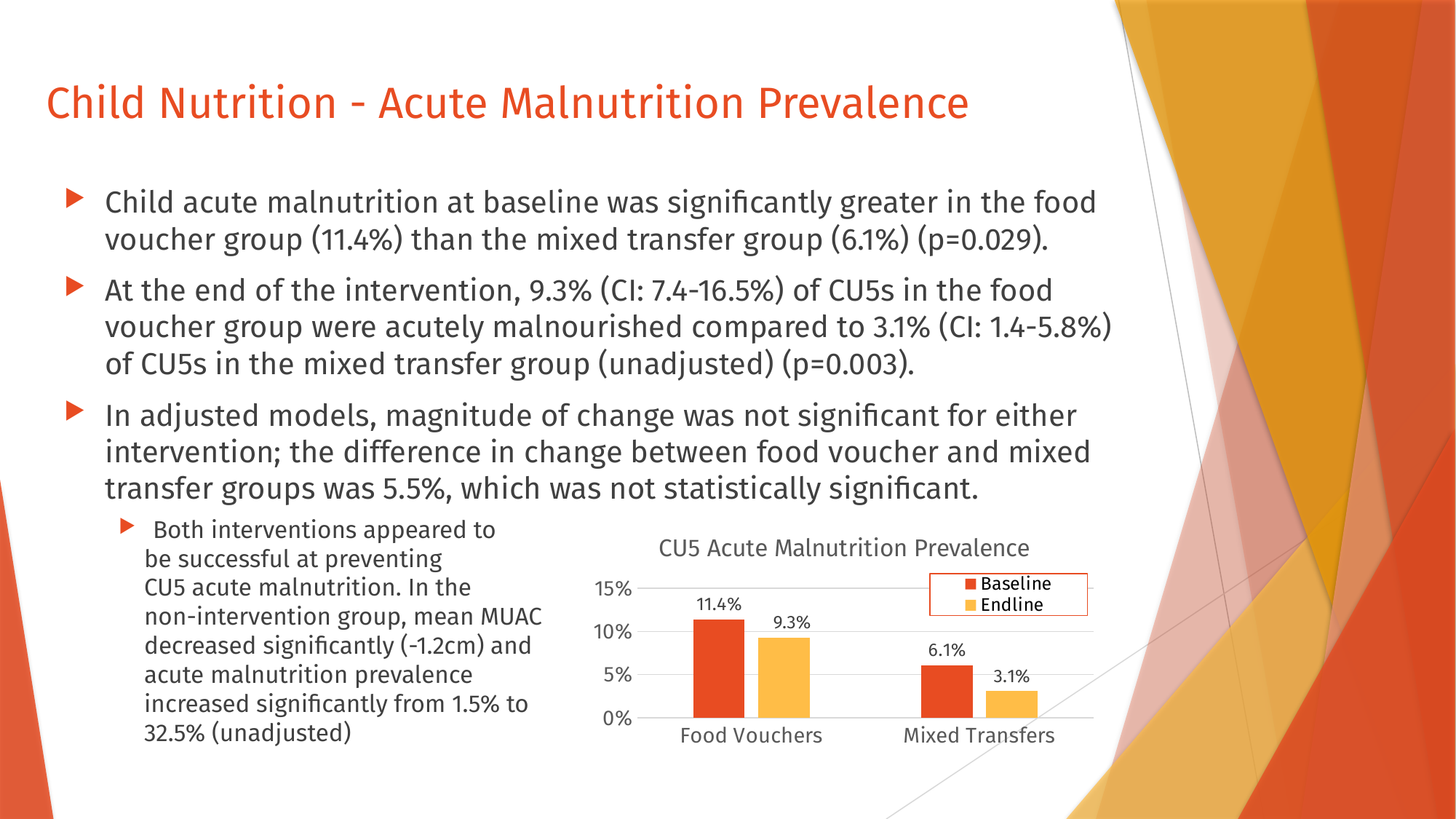

# Child Nutrition - Acute Malnutrition Prevalence
Child acute malnutrition at baseline was significantly greater in the food voucher group (11.4%) than the mixed transfer group (6.1%) (p=0.029).
At the end of the intervention, 9.3% (CI: 7.4-16.5%) of CU5s in the food voucher group were acutely malnourished compared to 3.1% (CI: 1.4-5.8%) of CU5s in the mixed transfer group (unadjusted) (p=0.003).
In adjusted models, magnitude of change was not significant for either intervention; the difference in change between food voucher and mixed transfer groups was 5.5%, which was not statistically significant.
Both interventions appeared to
    be successful at preventing
    CU5 acute malnutrition. In the
    non-intervention group, mean MUAC
    decreased significantly (-1.2cm) and
    acute malnutrition prevalence
    increased significantly from 1.5% to
    32.5% (unadjusted)

### Chart: CU5 Acute Malnutrition Prevalence

| Category | Baseline | Endline |
|---|---|---|
| Food Vouchers | 0.114 | 0.093 |
| Mixed Transfers | 0.061 | 0.031 |